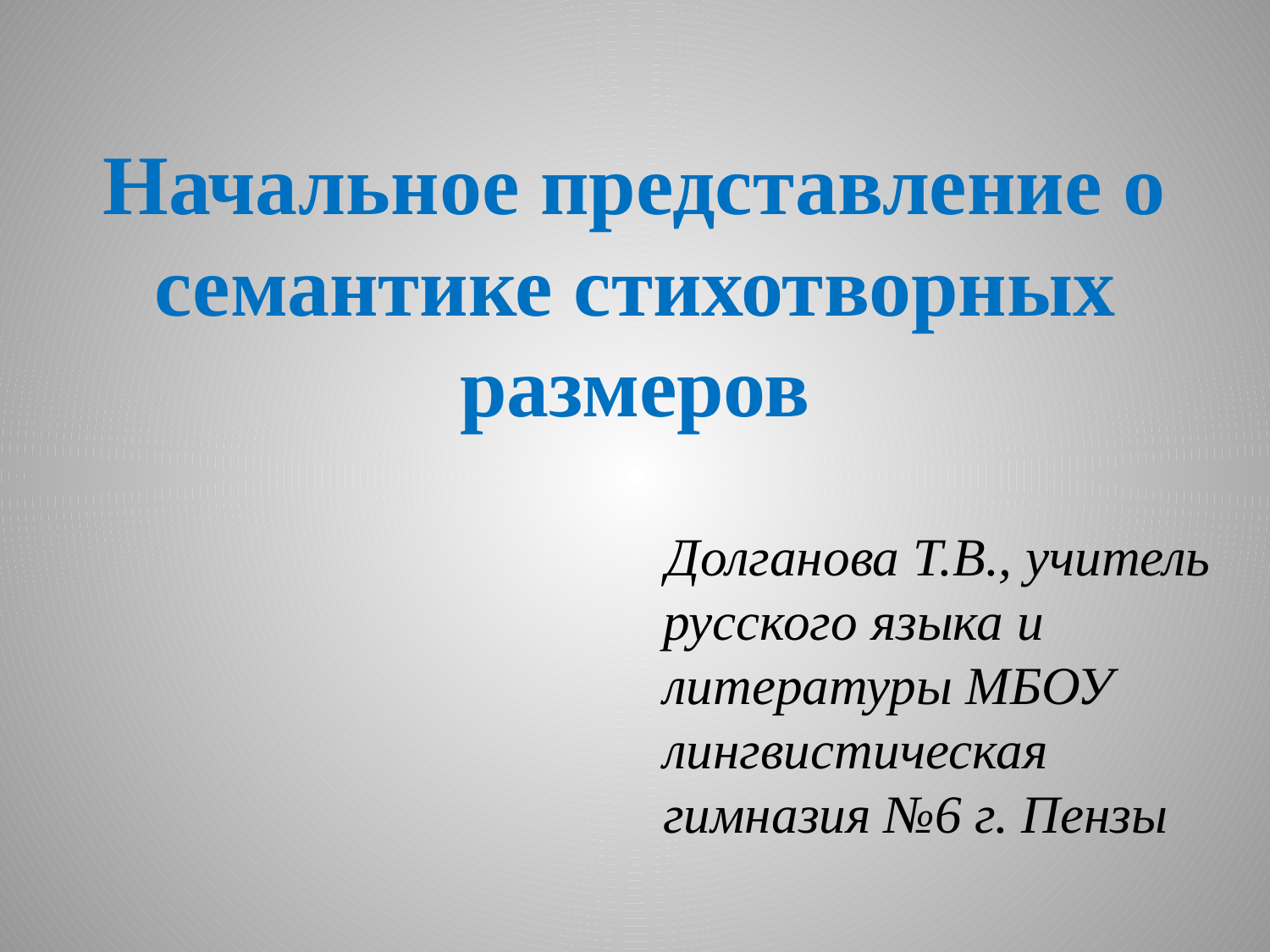

# Начальное представление о семантике стихотворных размеров
    Долганова Т.В., учитель русского языка и литературы МБОУ лингвистическая гимназия №6 г. Пензы